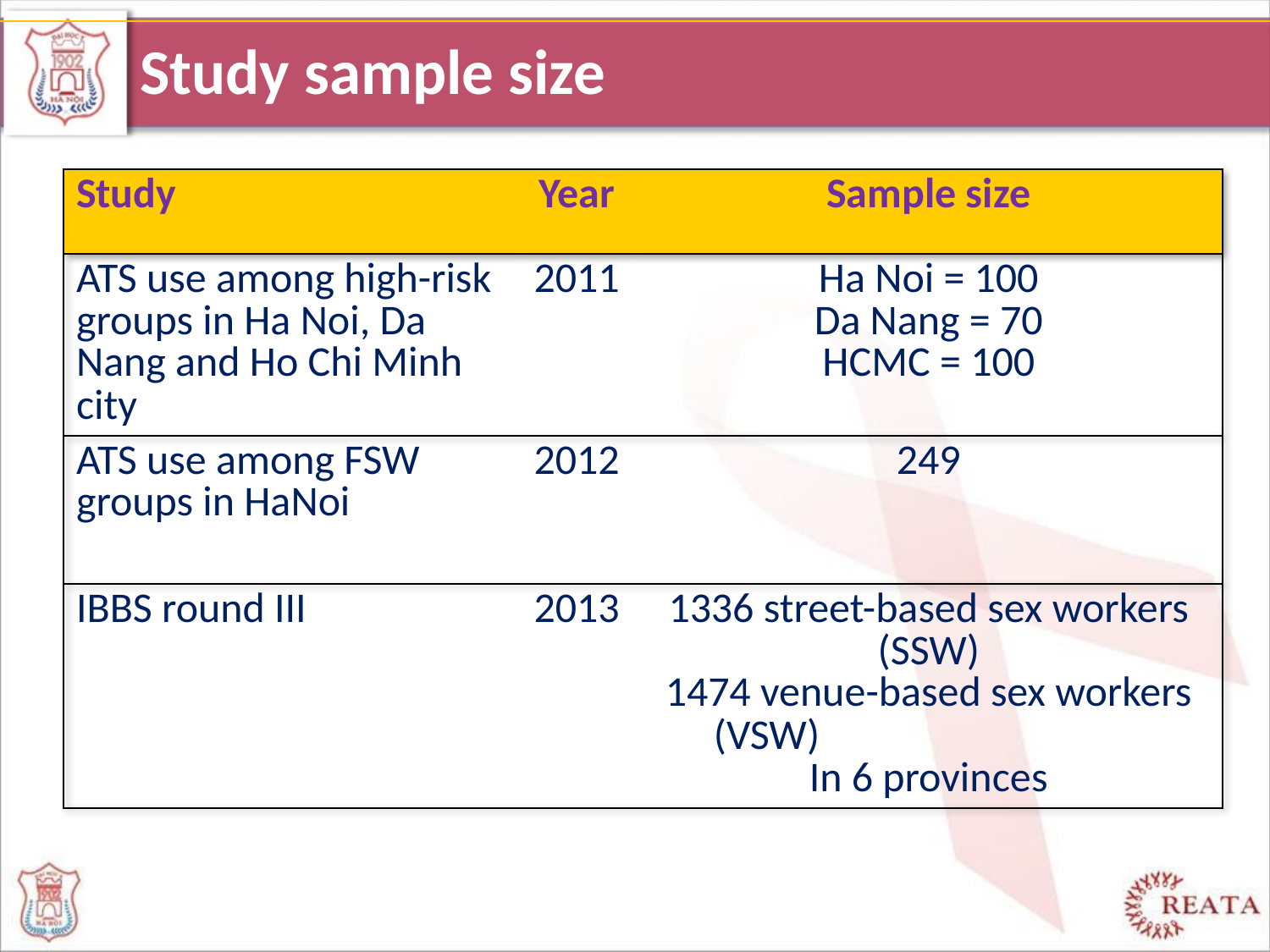

# Study sample size
| Study | Year | Sample size |
| --- | --- | --- |
| ATS use among high-risk groups in Ha Noi, Da Nang and Ho Chi Minh city | 2011 | Ha Noi = 100 Da Nang = 70 HCMC = 100 |
| ATS use among FSW groups in HaNoi | 2012 | 249 |
| IBBS round III | 2013 | 1336 street-based sex workers (SSW) 1474 venue-based sex workers (VSW) In 6 provinces |